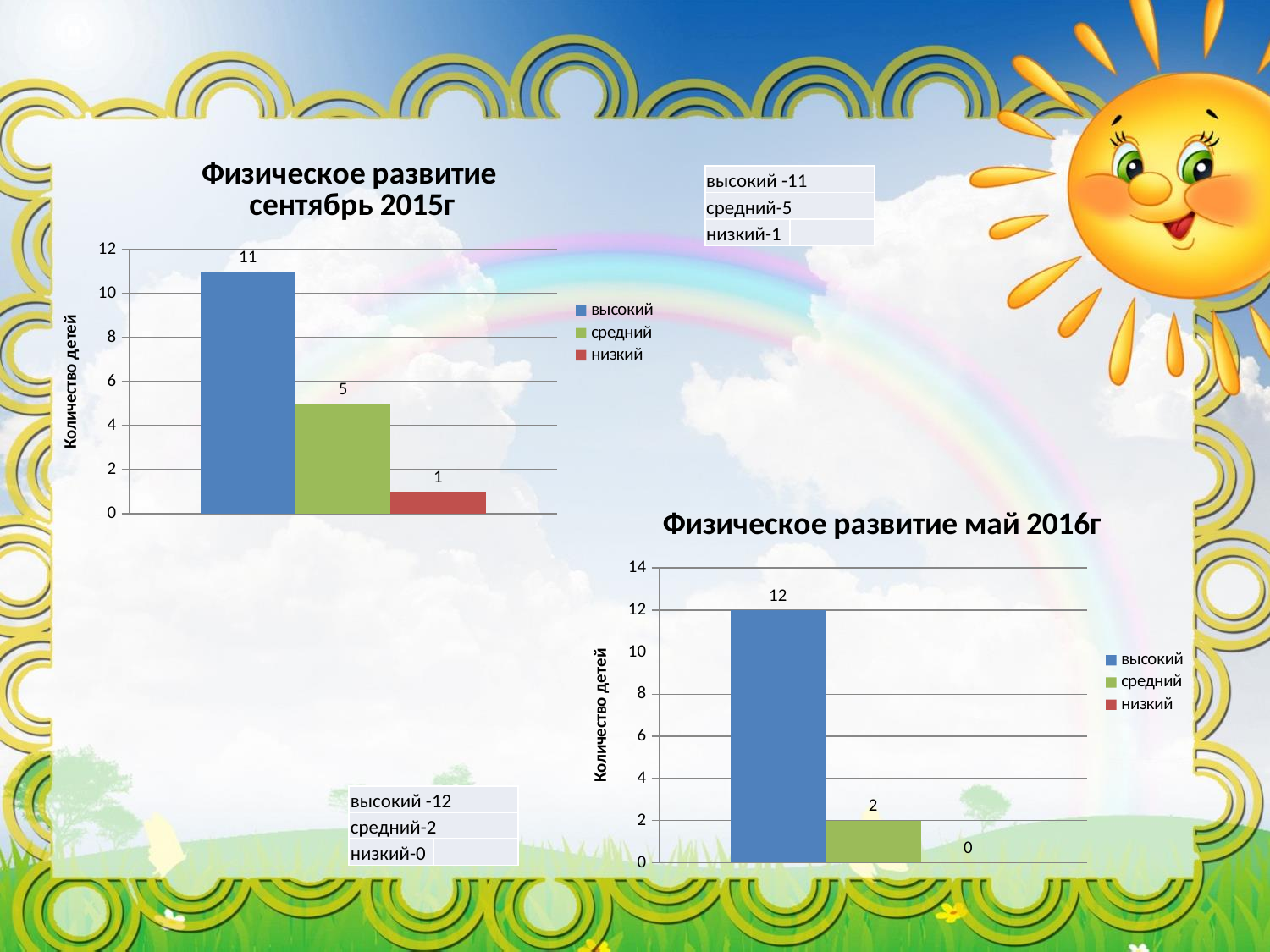

### Chart: Физическое развитие
сентябрь 2015г

| Category |  |  |  |
|---|---|---|---|
| высокий | 11.0 | 5.0 | 1.0 |
| высокий -11 |  |
| --- | --- |
| средний-5 |  |
| низкий-1 |  |

### Chart: Физическое развитие май 2016г

| Category |  |  |  |
|---|---|---|---|
| высокий | 12.0 | 2.0 | 0.0 |
| высокий -12 |  |
| --- | --- |
| средний-2 |  |
| низкий-0 |  |